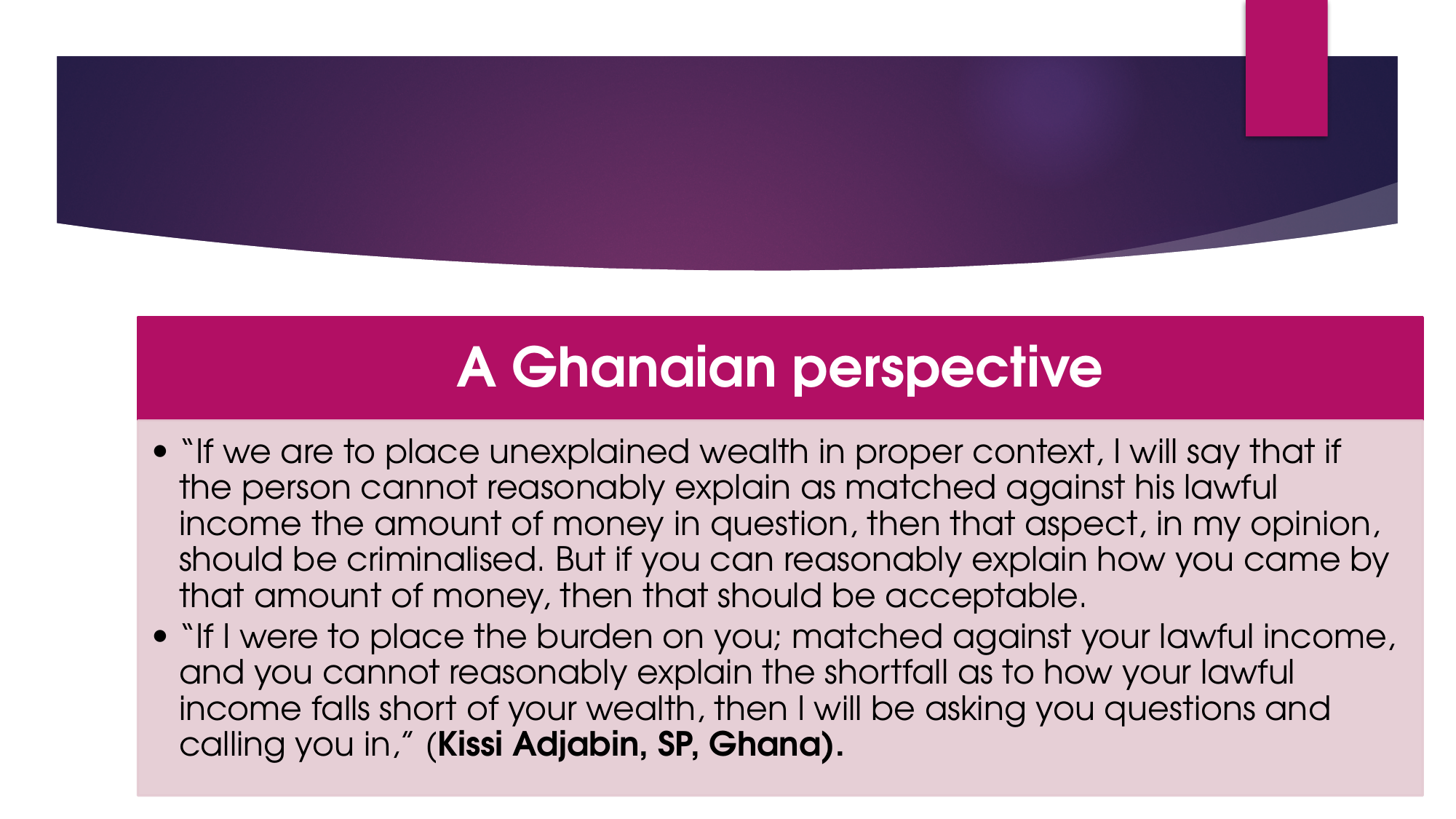

#

A Ghanaian perspective

“If we are to place unexplained wealth in proper context, I will say that if the person cannot reasonably explain as matched against his lawful income the amount of money in question, then that aspect, in my opinion, should be criminalised. But if you can reasonably explain how you came by that amount of money, then that should be acceptable.
“If I were to place the burden on you; matched against your lawful income, and you cannot reasonably explain the shortfall as to how your lawful income falls short of your wealth, then I will be asking you questions and calling you in,” (Kissi Adjabin, SP, Ghana).